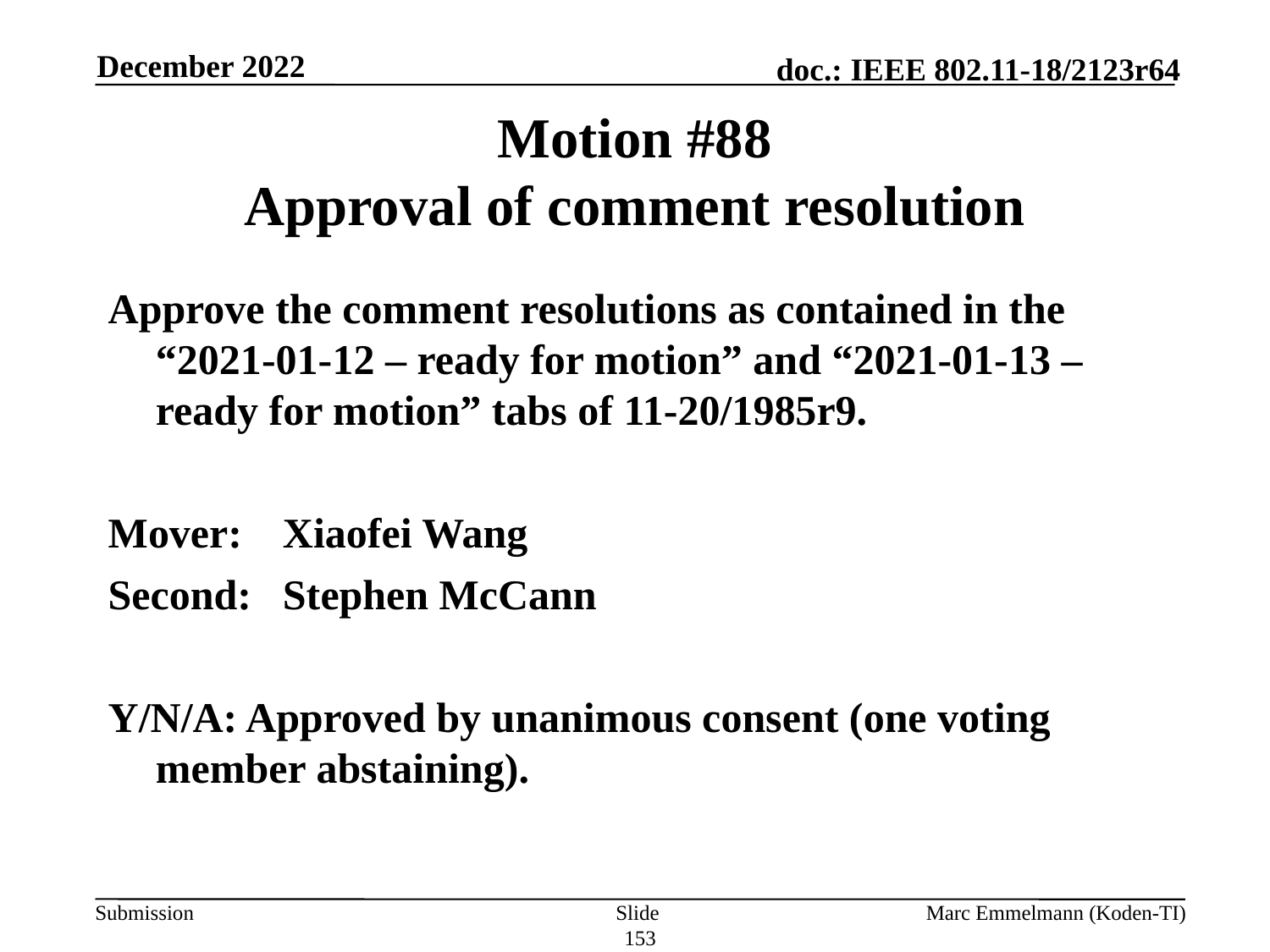

December 2022
# Motion #88 Approval of comment resolution
Approve the comment resolutions as contained in the “2021-01-12 – ready for motion” and “2021-01-13 – ready for motion” tabs of 11-20/1985r9.

Mover:	Xiaofei Wang
Second:	Stephen McCann

Y/N/A: Approved by unanimous consent (one voting member abstaining).

Slide 153
Marc Emmelmann (Koden-TI)